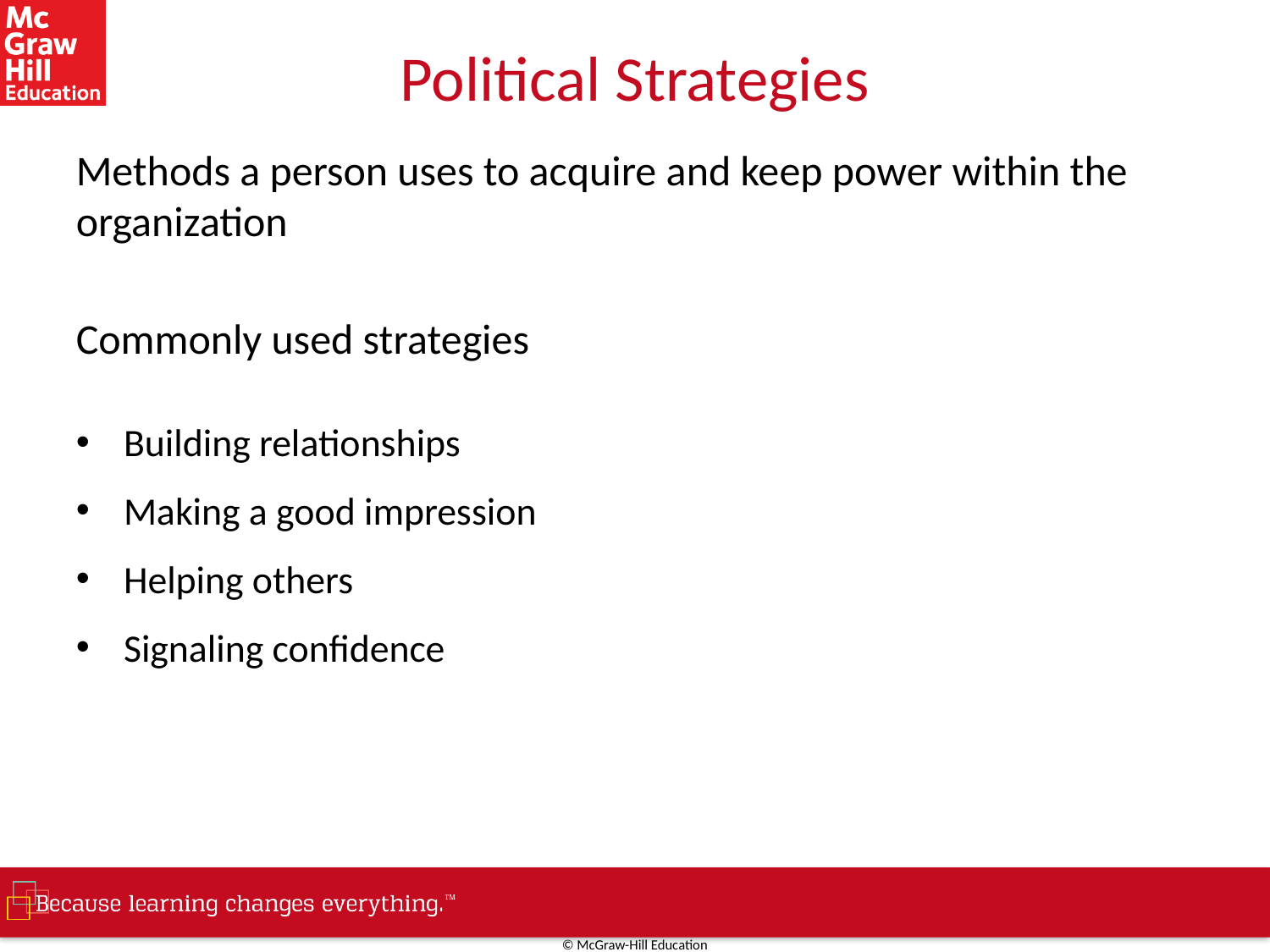

# Political Strategies
Methods a person uses to acquire and keep power within the organization

Commonly used strategies

Building relationships
Making a good impression
Helping others
Signaling confidence